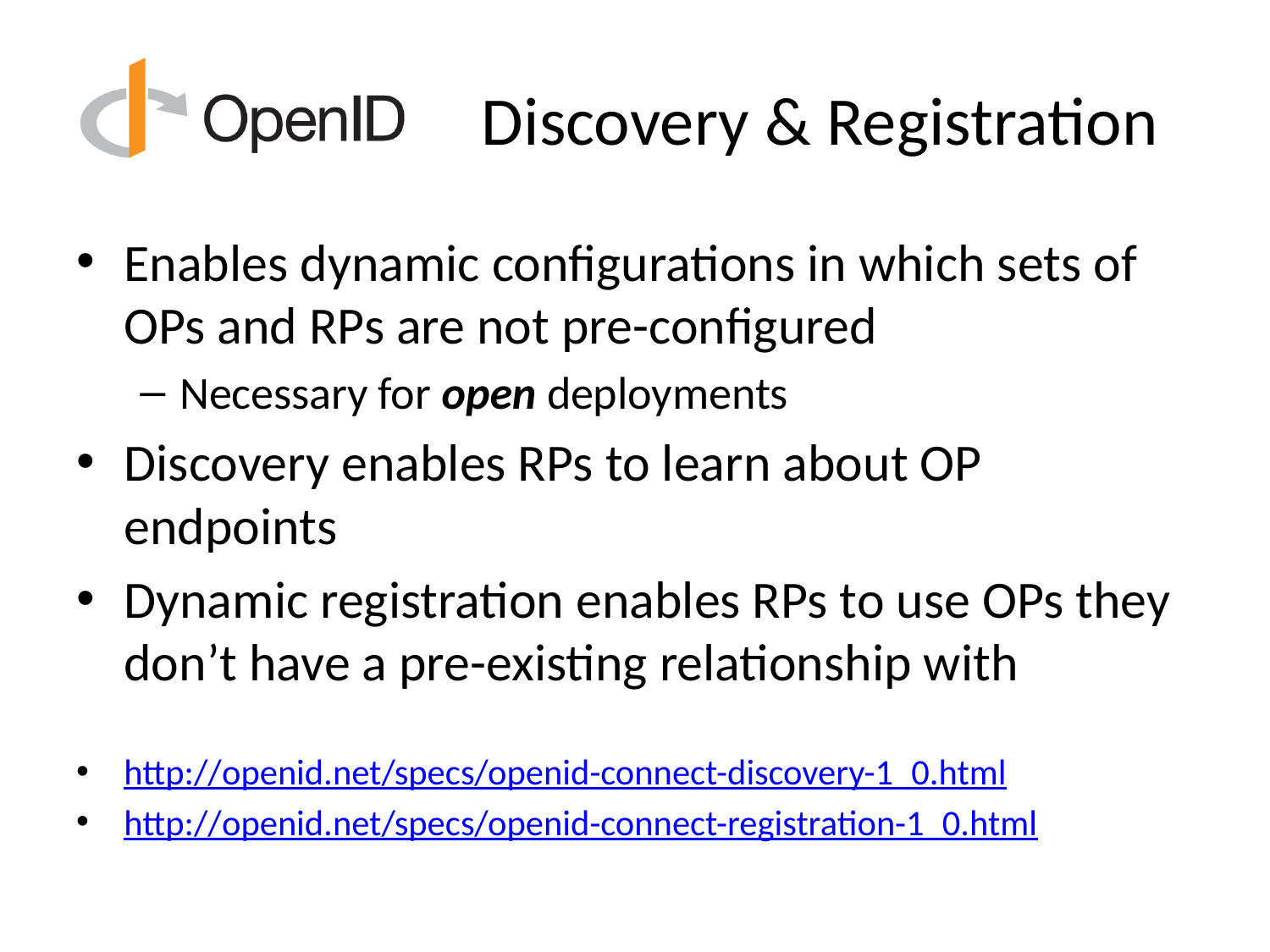

# Discovery & Registration
Enables dynamic configurations in which sets of OPs and RPs are not pre-configured
Necessary for open deployments
Discovery enables RPs to learn about OP endpoints
Dynamic registration enables RPs to use OPs they don’t have a pre-existing relationship with

http://openid.net/specs/openid-connect-discovery-1_0.html
http://openid.net/specs/openid-connect-registration-1_0.html